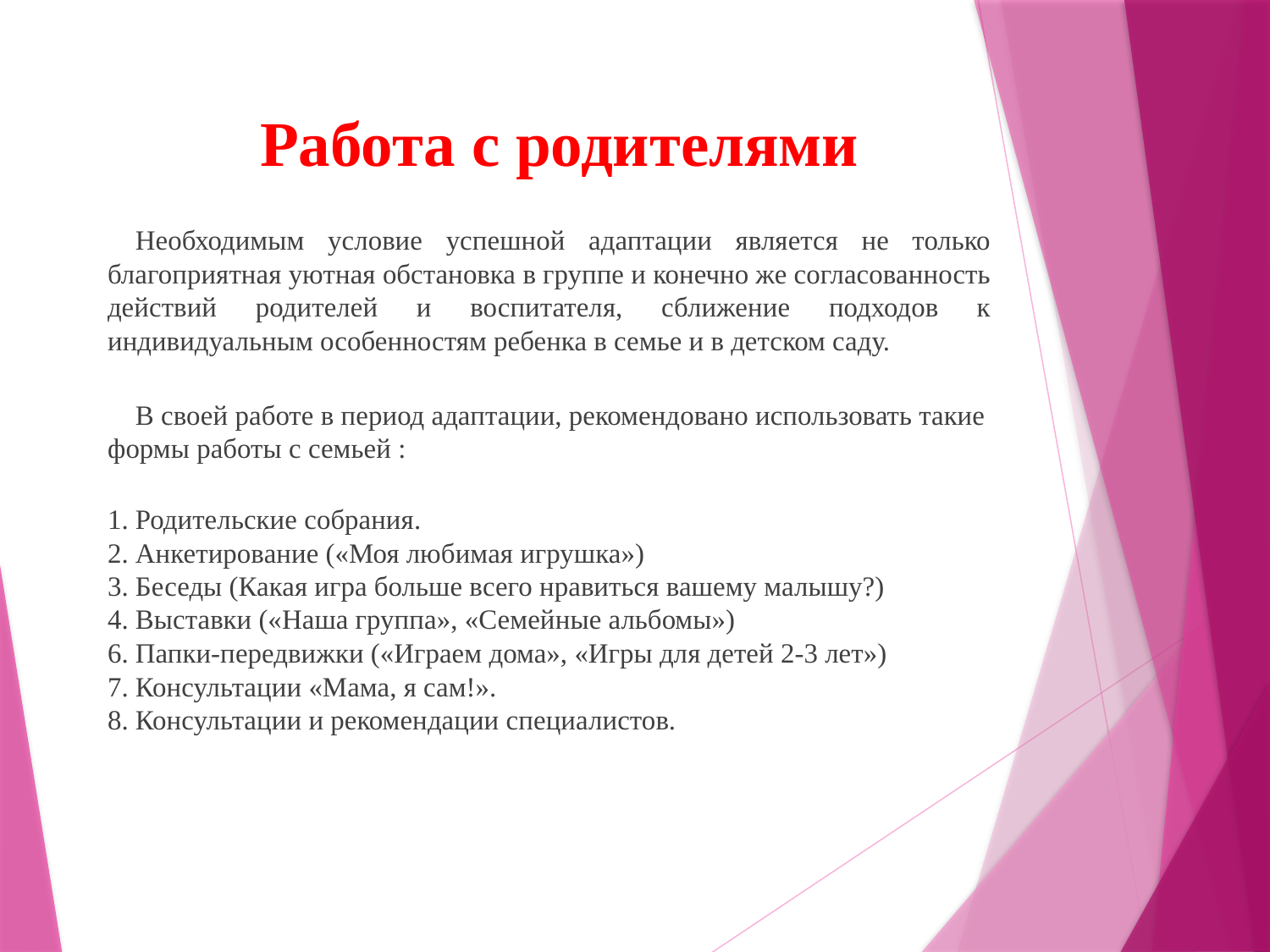

# Работа с родителями
	Необходимым условие успешной адаптации является не только благоприятная уютная обстановка в группе и конечно же согласованность действий родителей и воспитателя, сближение подходов к индивидуальным особенностям ребенка в семье и в детском саду.

	В своей работе в период адаптации, рекомендовано использовать такие формы работы с семьей :
1. Родительские собрания.
2. Анкетирование («Моя любимая игрушка»)
3. Беседы (Какая игра больше всего нравиться вашему малышу?)
4. Выставки («Наша группа», «Семейные альбомы»)
6. Папки-передвижки («Играем дома», «Игры для детей 2-3 лет»)
7. Консультации «Мама, я сам!».
8. Консультации и рекомендации специалистов.